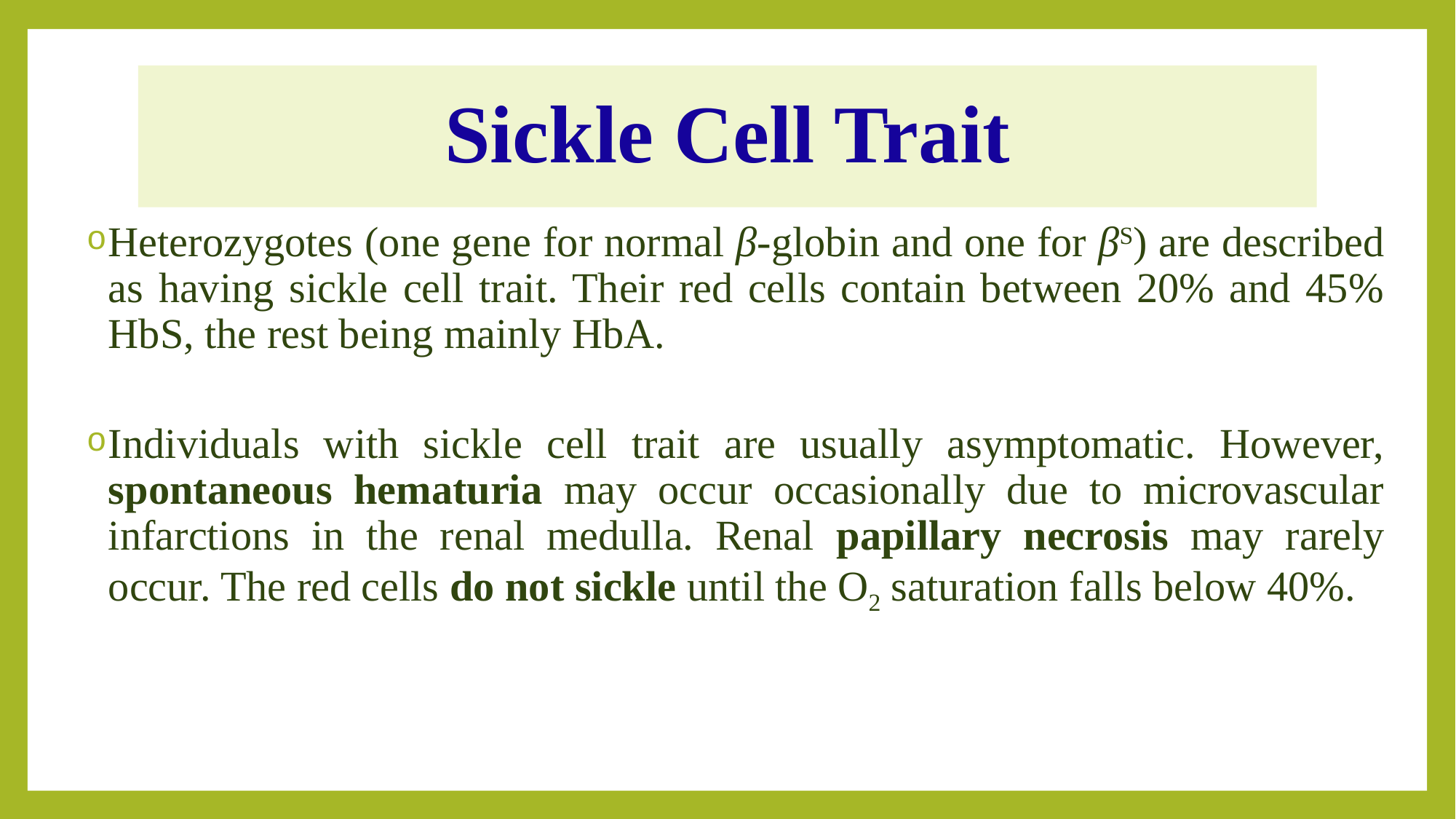

# Sickle Cell Trait
Heterozygotes (one gene for normal β-globin and one for βS) are described as having sickle cell trait. Their red cells contain between 20% and 45% HbS, the rest being mainly HbA.

Individuals with sickle cell trait are usually asymptomatic. However, spontaneous hematuria may occur occasionally due to microvascular infarctions in the renal medulla. Renal papillary necrosis may rarely occur. The red cells do not sickle until the O2 saturation falls below 40%.